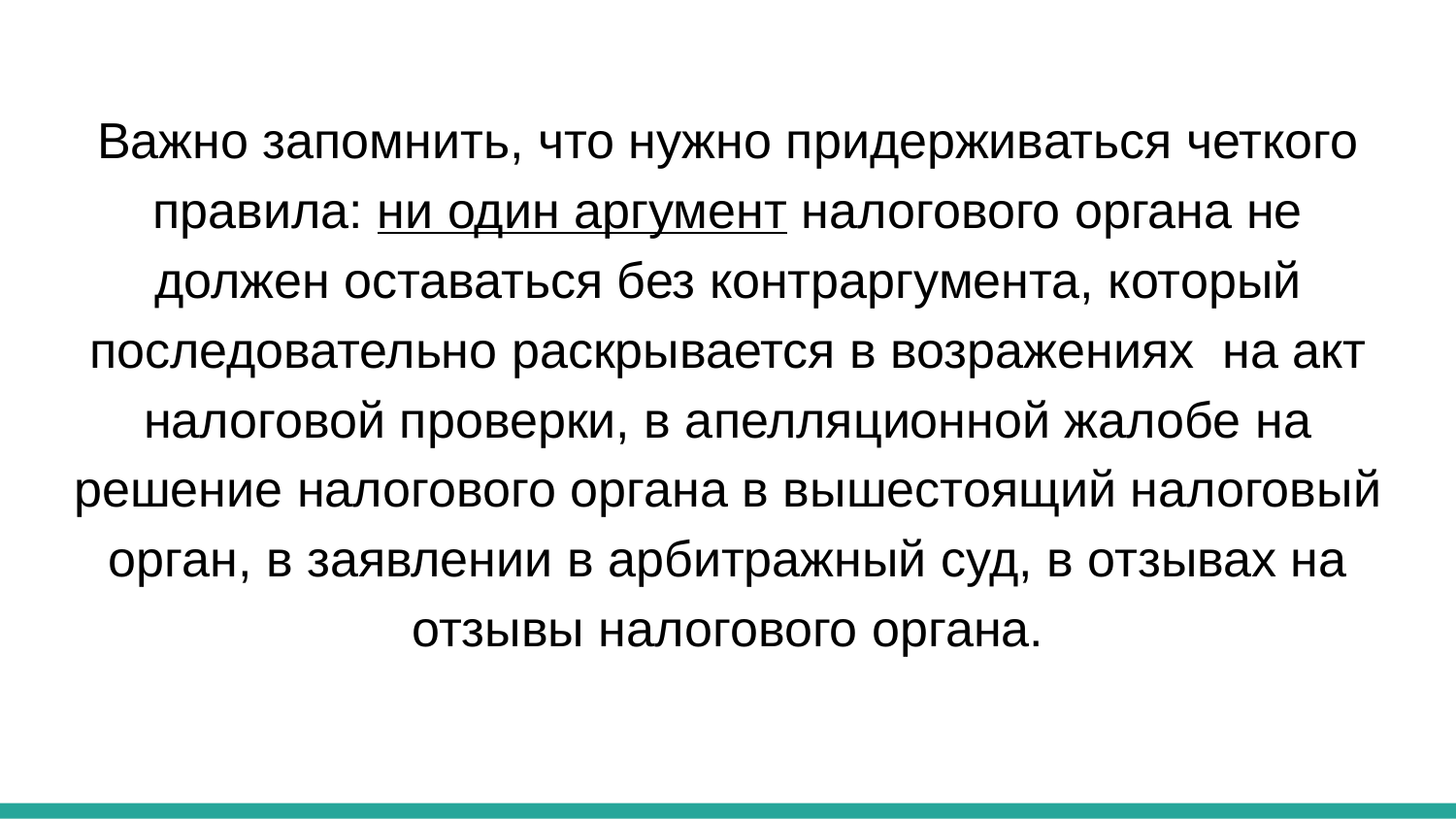

Важно запомнить, что нужно придерживаться четкого правила: ни один аргумент налогового органа не должен оставаться без контраргумента, который последовательно раскрывается в возражениях  на акт налоговой проверки, в апелляционной жалобе на решение налогового органа в вышестоящий налоговый орган, в заявлении в арбитражный суд, в отзывах на отзывы налогового органа.